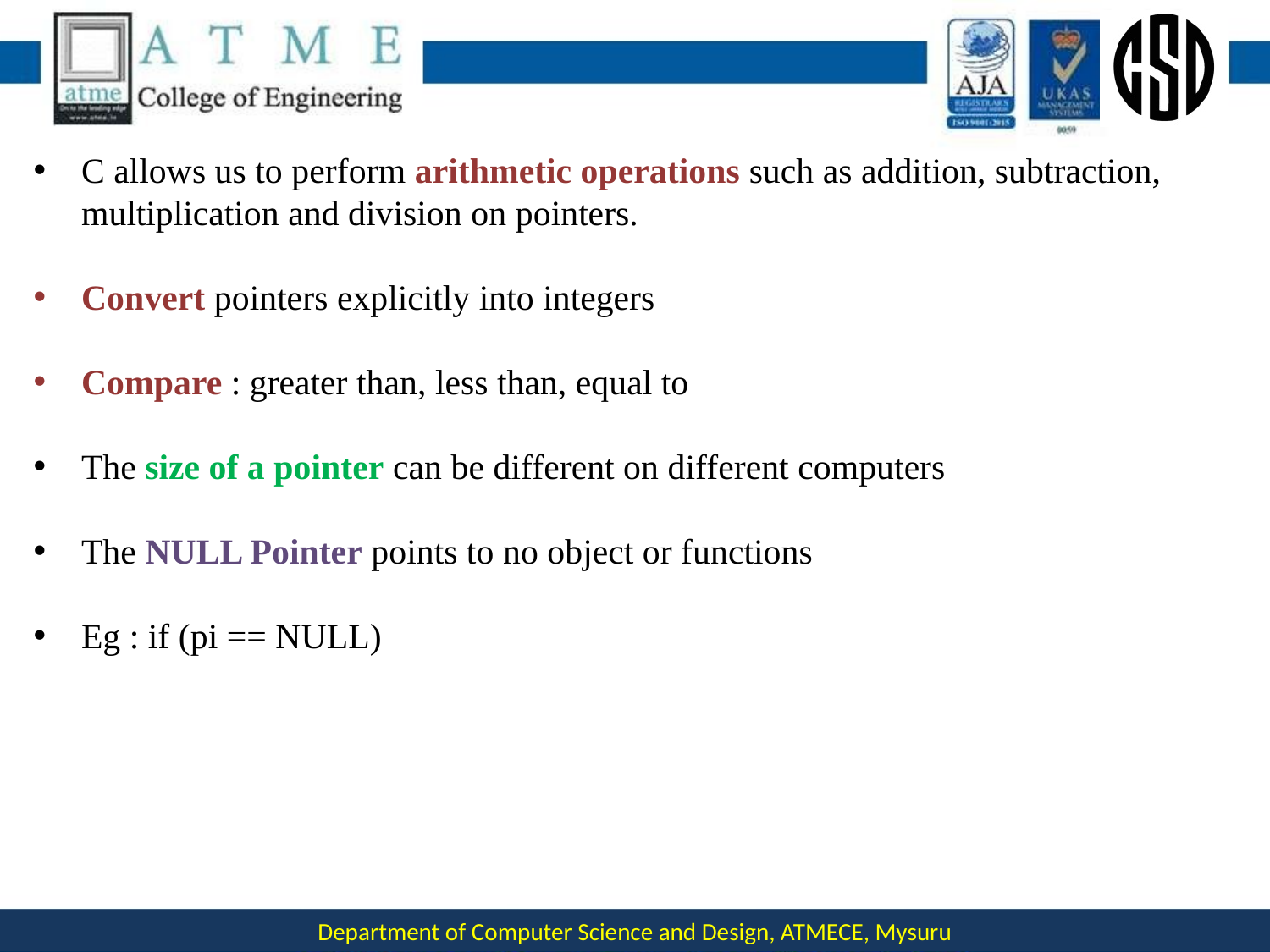

C allows us to perform arithmetic operations such as addition, subtraction, multiplication and division on pointers.

Convert pointers explicitly into integers

Compare : greater than, less than, equal to

The size of a pointer can be different on different computers

The NULL Pointer points to no object or functions

Eg : if (pi == NULL)